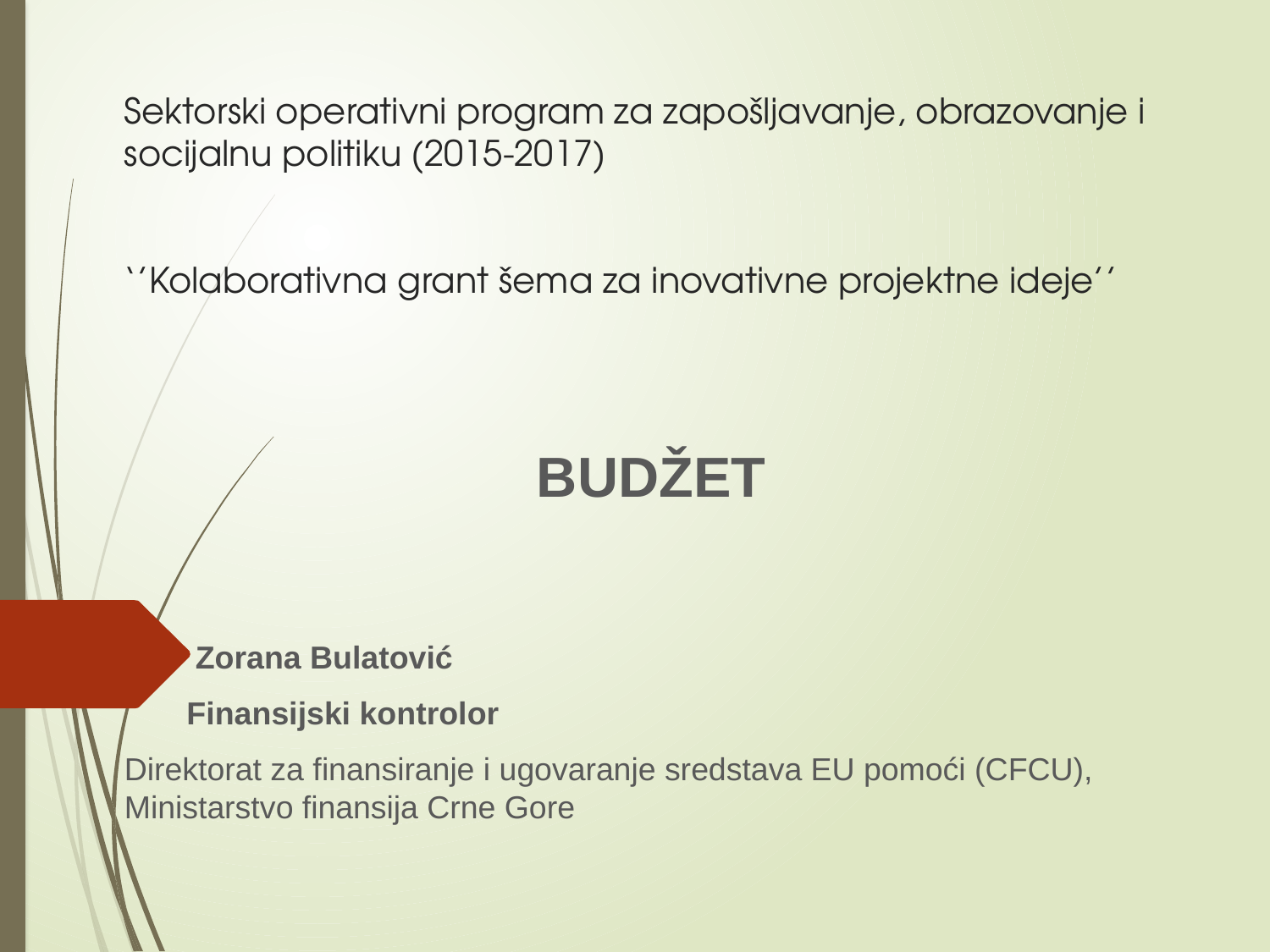

# Sektorski operativni program za zapošljavanje, obrazovanje i socijalnu politiku (2015-2017) ‘’Kolaborativna grant šema za inovativne projektne ideje’’

BUDŽET

        Zorana Bulatović
       Finansijski kontrolor
Direktorat za finansiranje i ugovaranje sredstava EU pomoći (CFCU), Ministarstvo finansija Crne Gore